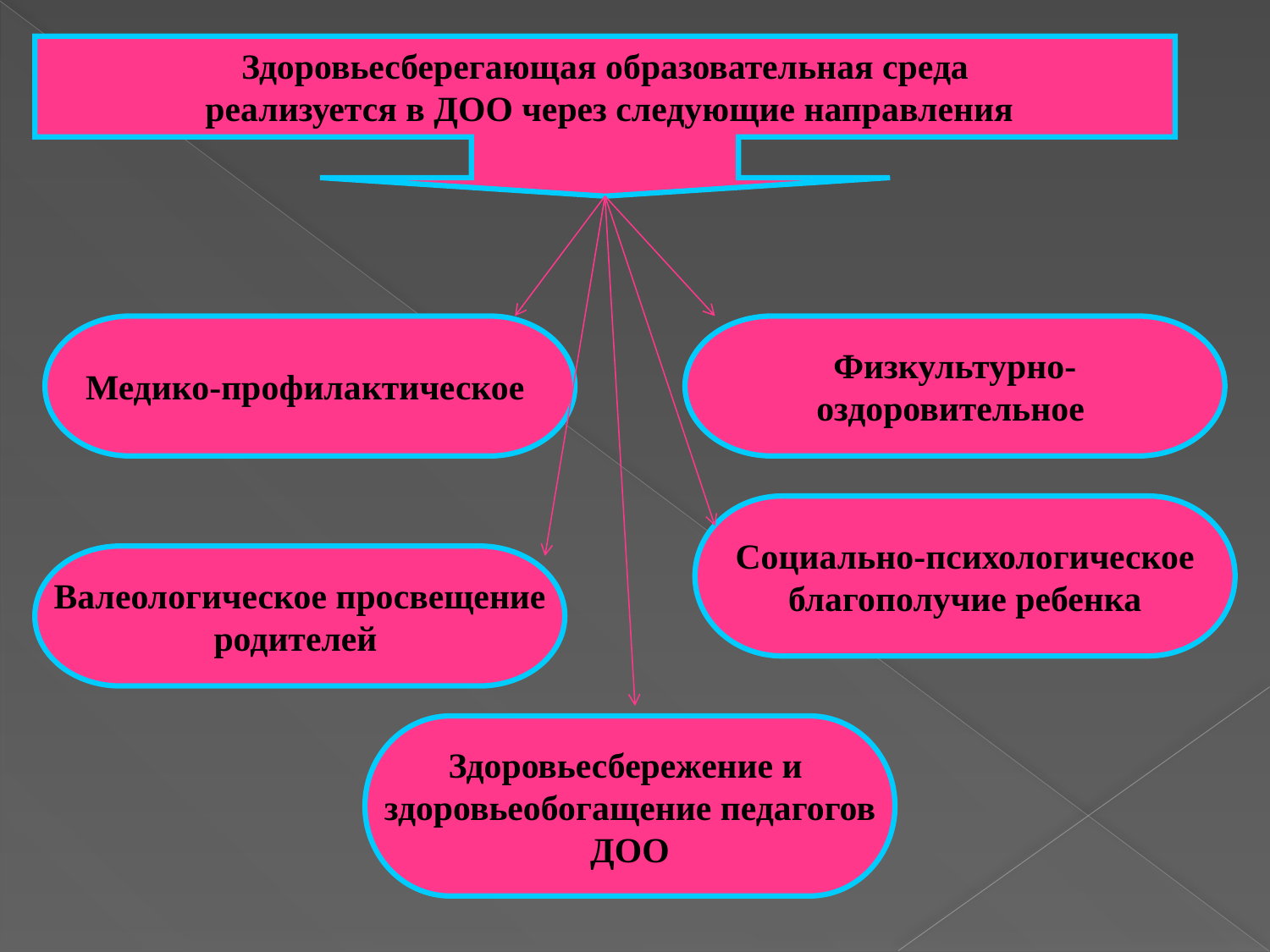

Здоровьесберегающая образовательная среда
 реализуется в ДОО через следующие направления
Медико-профилактическое
Физкультурно-
оздоровительное
Социально-психологическое
благополучие ребенка
Валеологическое просвещение
родителей
Здоровьесбережение и
здоровьеобогащение педагогов
ДОО